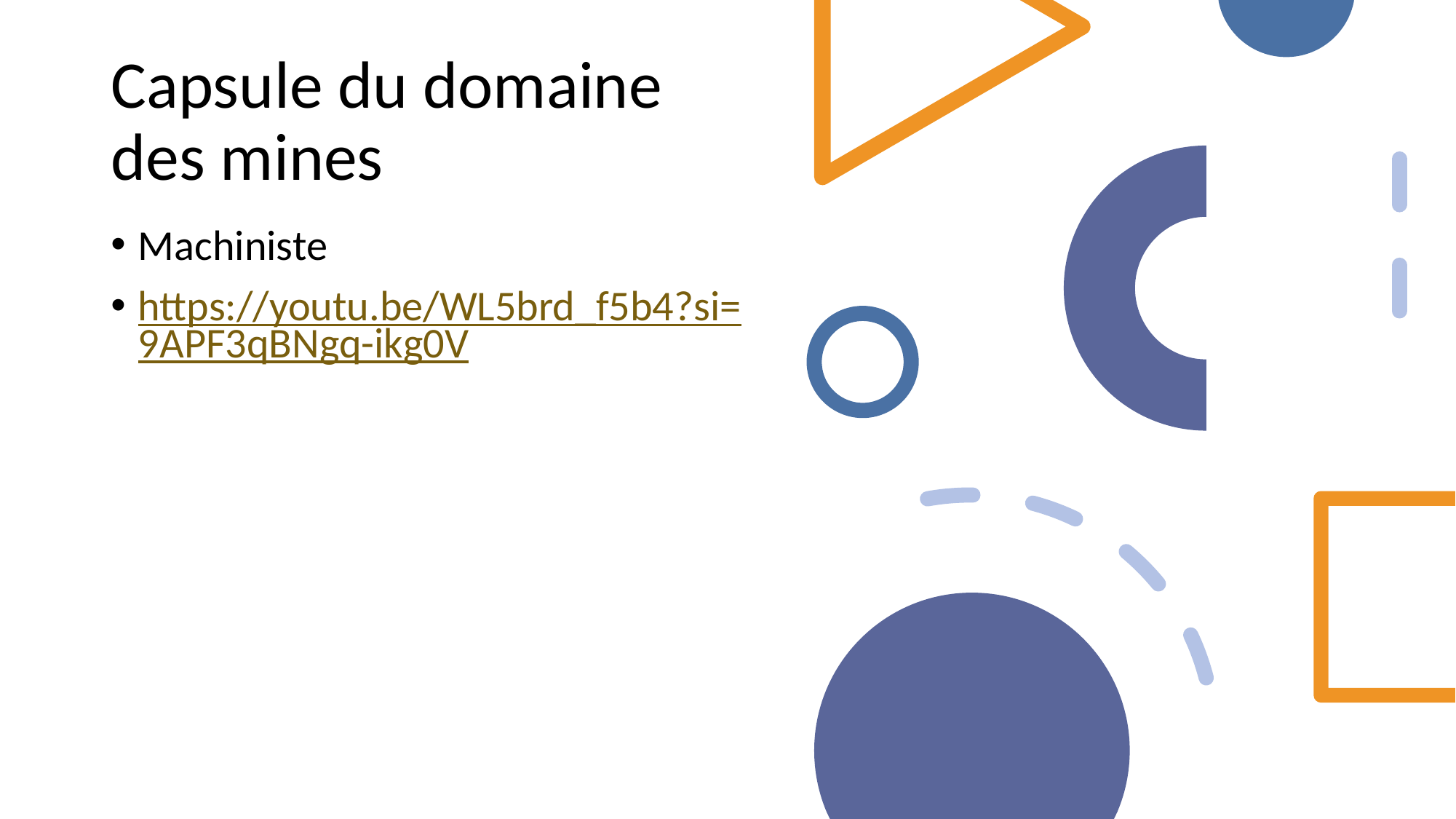

# Capsule du domaine des mines

Machiniste
https://youtu.be/WL5brd_f5b4?si=9APF3qBNgq-ikg0V